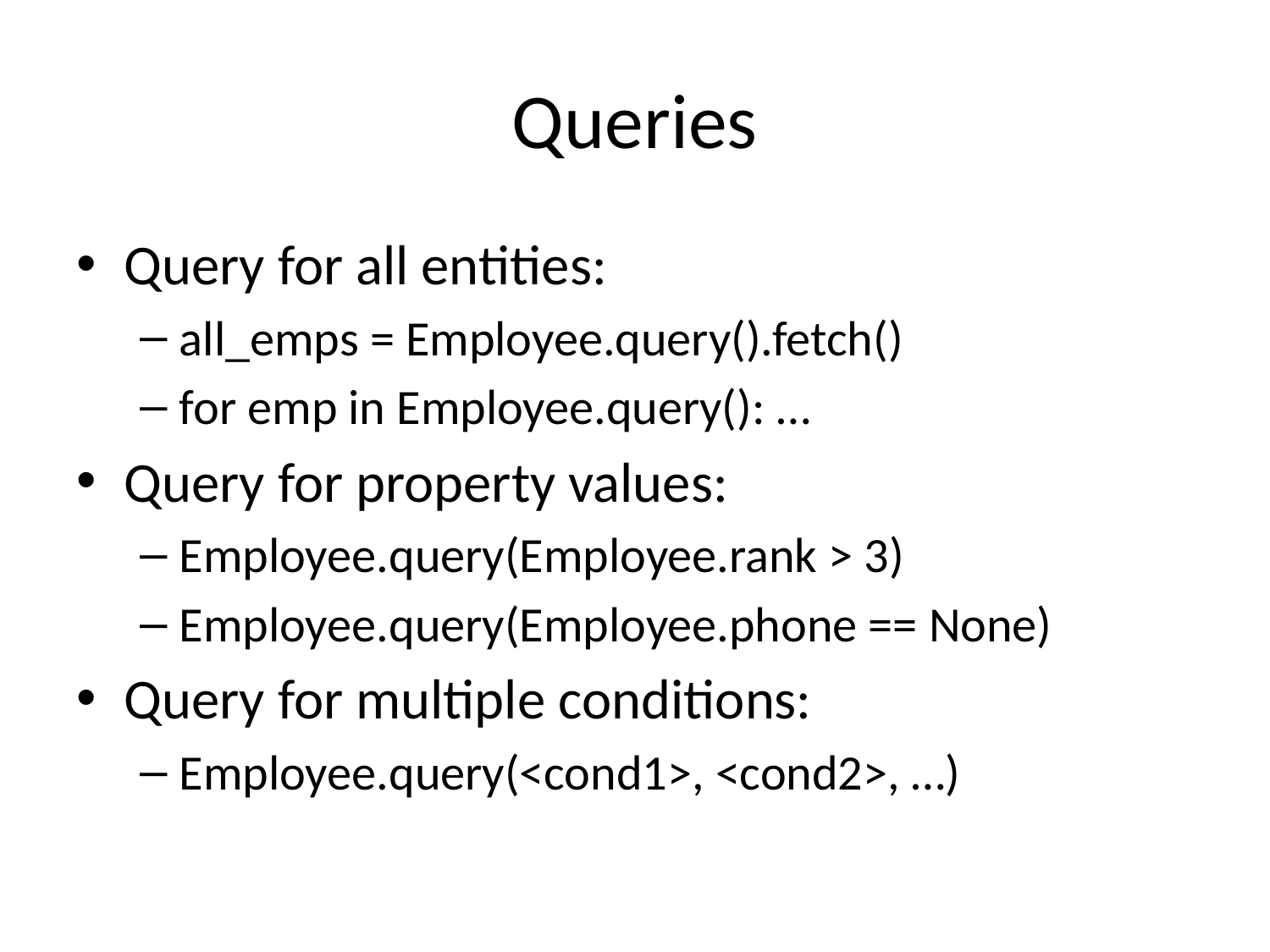

# Queries
Query for all entities:
all_emps = Employee.query().fetch()
for emp in Employee.query(): …
Query for property values:
Employee.query(Employee.rank > 3)
Employee.query(Employee.phone == None)
Query for multiple conditions:
Employee.query(<cond1>, <cond2>, …)